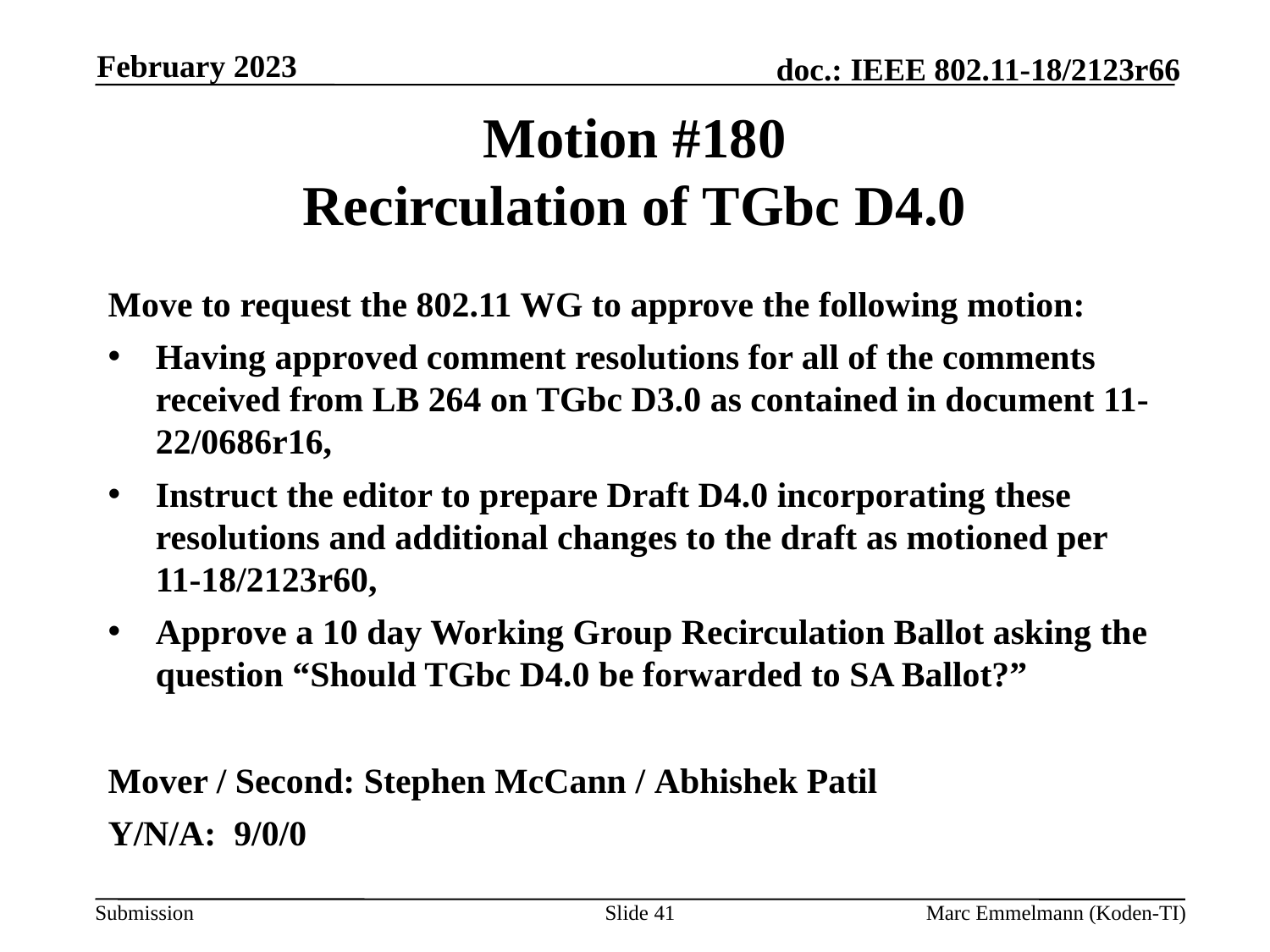

February 2023
# Motion #180 Recirculation of TGbc D4.0
Move to request the 802.11 WG to approve the following motion:
Having approved comment resolutions for all of the comments received from LB 264 on TGbc D3.0 as contained in document 11-22/0686r16,
Instruct the editor to prepare Draft D4.0 incorporating these resolutions and additional changes to the draft as motioned per 11-18/2123r60,
Approve a 10 day Working Group Recirculation Ballot asking the question “Should TGbc D4.0 be forwarded to SA Ballot?”

Mover / Second: Stephen McCann / Abhishek Patil
Y/N/A:  9/0/0
Slide 41
Marc Emmelmann (Koden-TI)